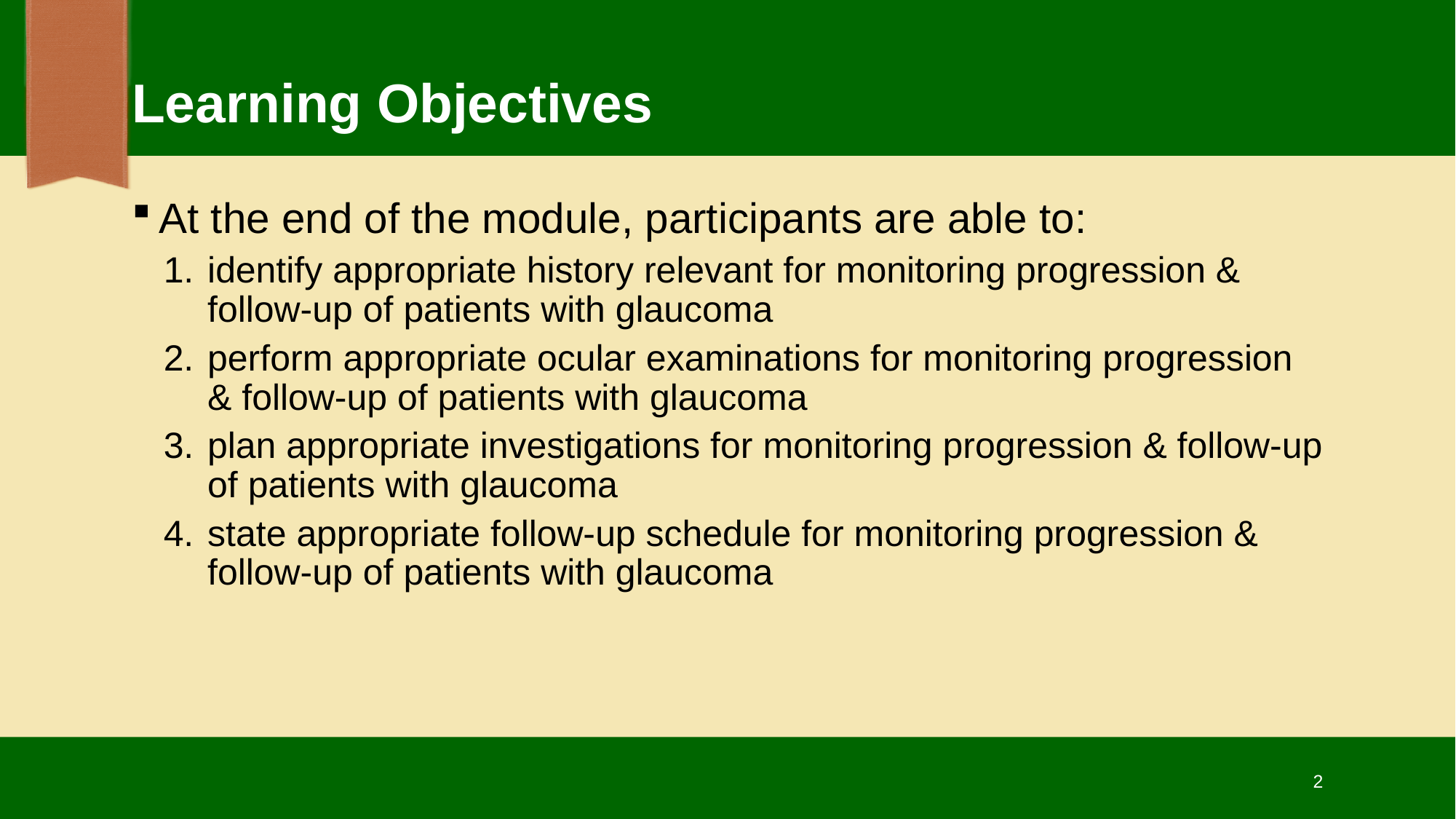

# Learning Objectives
At the end of the module, participants are able to:
identify appropriate history relevant for monitoring progression & follow-up of patients with glaucoma
perform appropriate ocular examinations for monitoring progression & follow-up of patients with glaucoma
plan appropriate investigations for monitoring progression & follow-up of patients with glaucoma
state appropriate follow-up schedule for monitoring progression & follow-up of patients with glaucoma

2